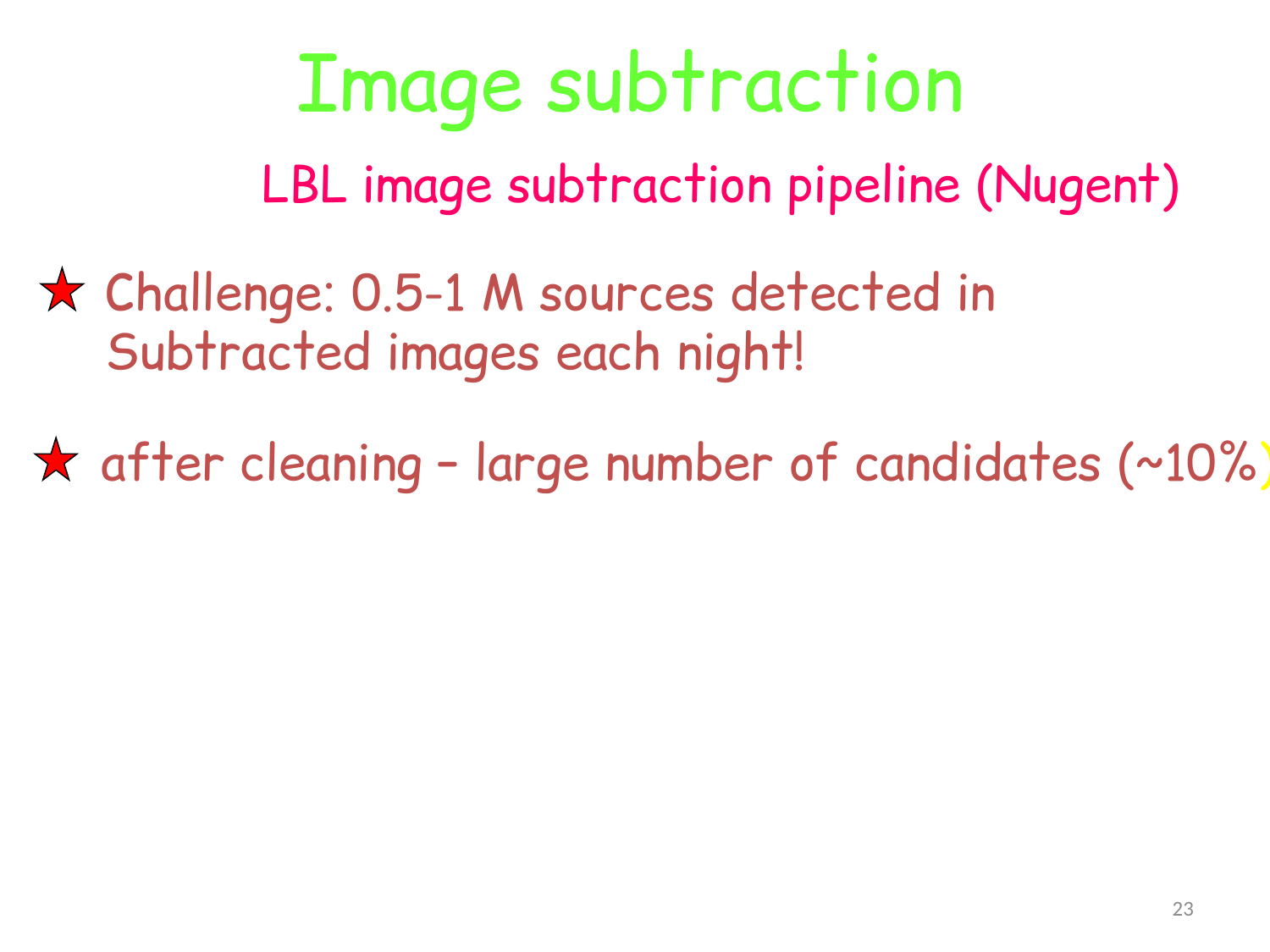

Image subtraction
LBL image subtraction pipeline (Nugent)
Challenge: 0.5-1 M sources detected in
Subtracted images each night!

after cleaning – large number of candidates (~10%)

23